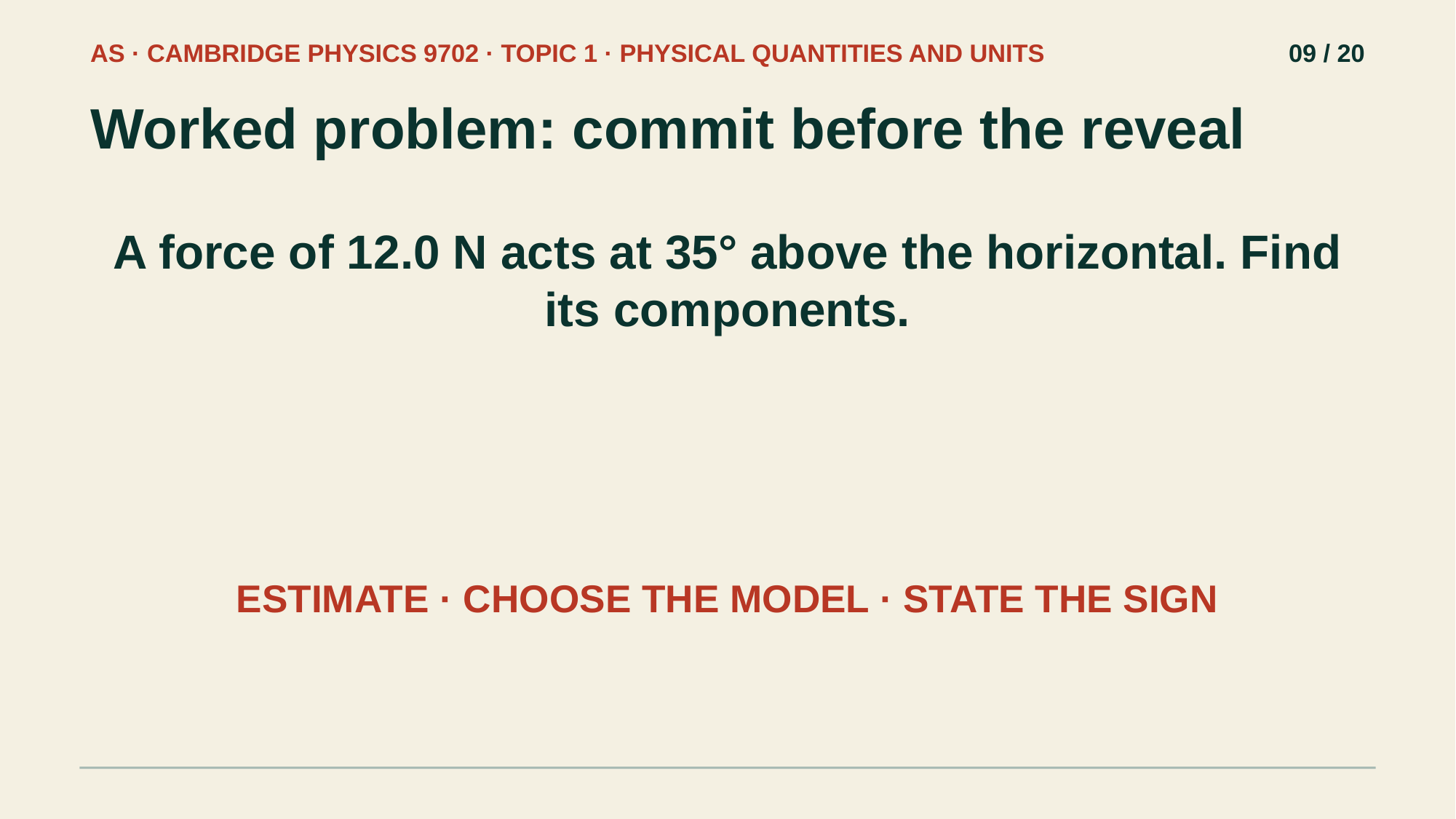

AS · CAMBRIDGE PHYSICS 9702 · TOPIC 1 · PHYSICAL QUANTITIES AND UNITS
09 / 20
Worked problem: commit before the reveal
A force of 12.0 N acts at 35° above the horizontal. Find its components.
ESTIMATE · CHOOSE THE MODEL · STATE THE SIGN